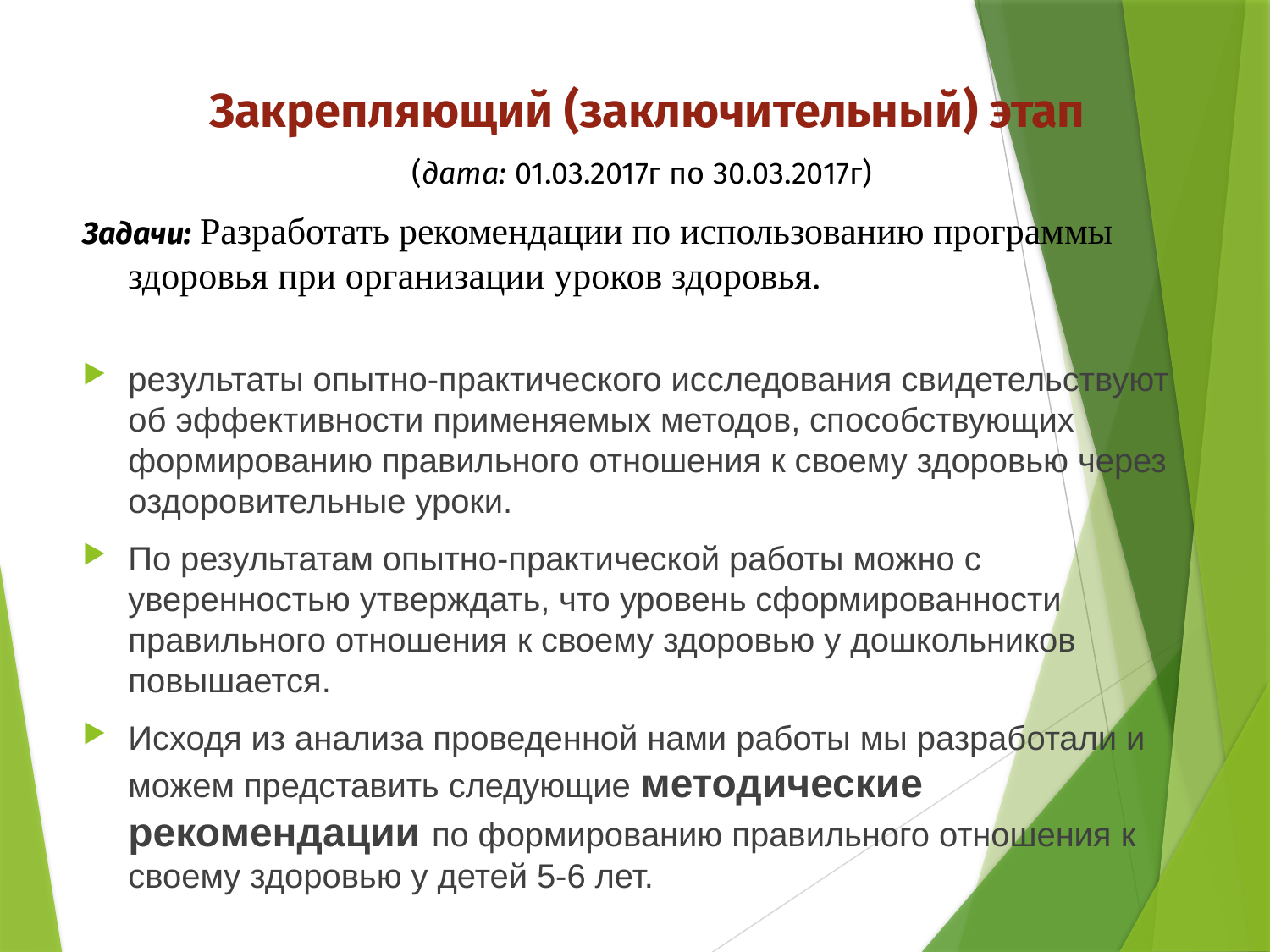

Закрепляющий (заключительный) этап
 (дата: 01.03.2017г по 30.03.2017г)
Задачи: Разработать рекомендации по использованию программы здоровья при организации уроков здоровья.
результаты опытно-практического исследования свидетельствуют об эффективности применяемых методов, способствующих формированию правильного отношения к своему здоровью через оздоровительные уроки.
По результатам опытно-практической работы можно с уверенностью утверждать, что уровень сформированности правильного отношения к своему здоровью у дошкольников повышается.
Исходя из анализа проведенной нами работы мы разработали и можем представить следующие методические рекомендации по формированию правильного отношения к своему здоровью у детей 5-6 лет.